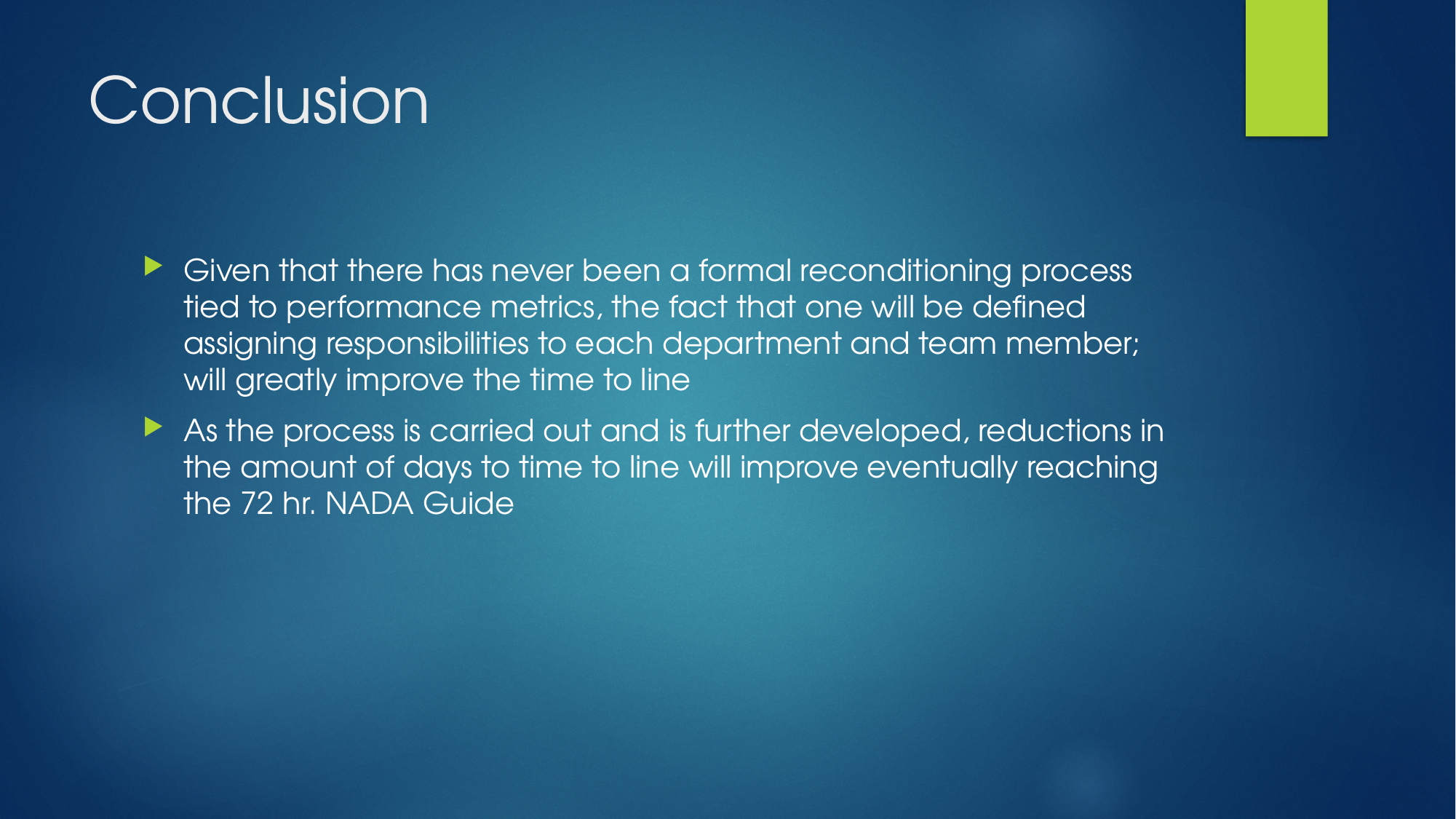

# Conclusion
Given that there has never been a formal reconditioning process tied to performance metrics, the fact that one will be defined assigning responsibilities to each department and team member; will greatly improve the time to line
As the process is carried out and is further developed, reductions in the amount of days to time to line will improve eventually reaching the 72 hr. NADA Guide